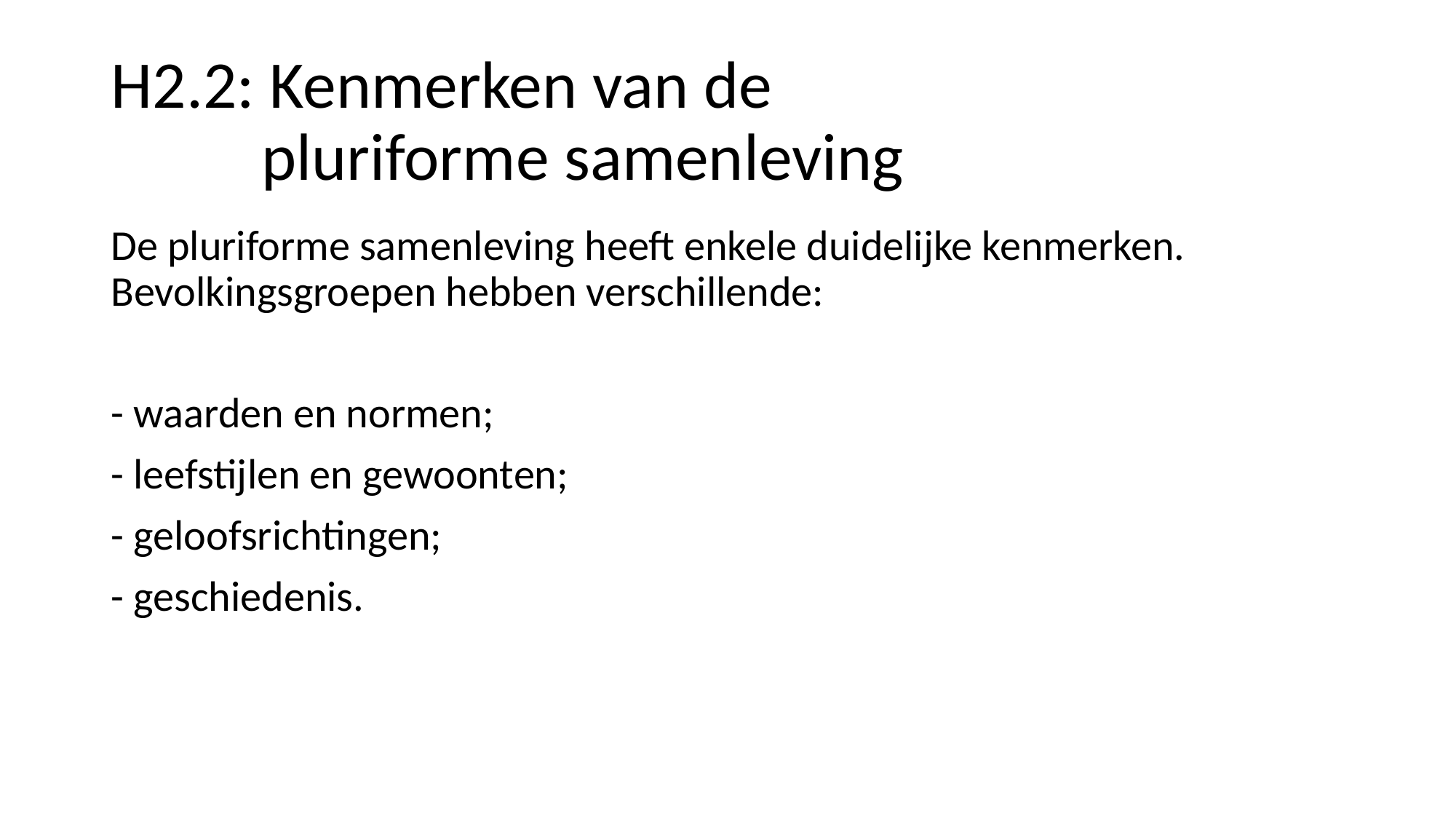

# H2.2: Kenmerken van de pluriforme samenleving
De pluriforme samenleving heeft enkele duidelijke kenmerken.
Bevolkingsgroepen hebben verschillende:

- waarden en normen;
- leefstijlen en gewoonten;
- geloofsrichtingen;
- geschiedenis.